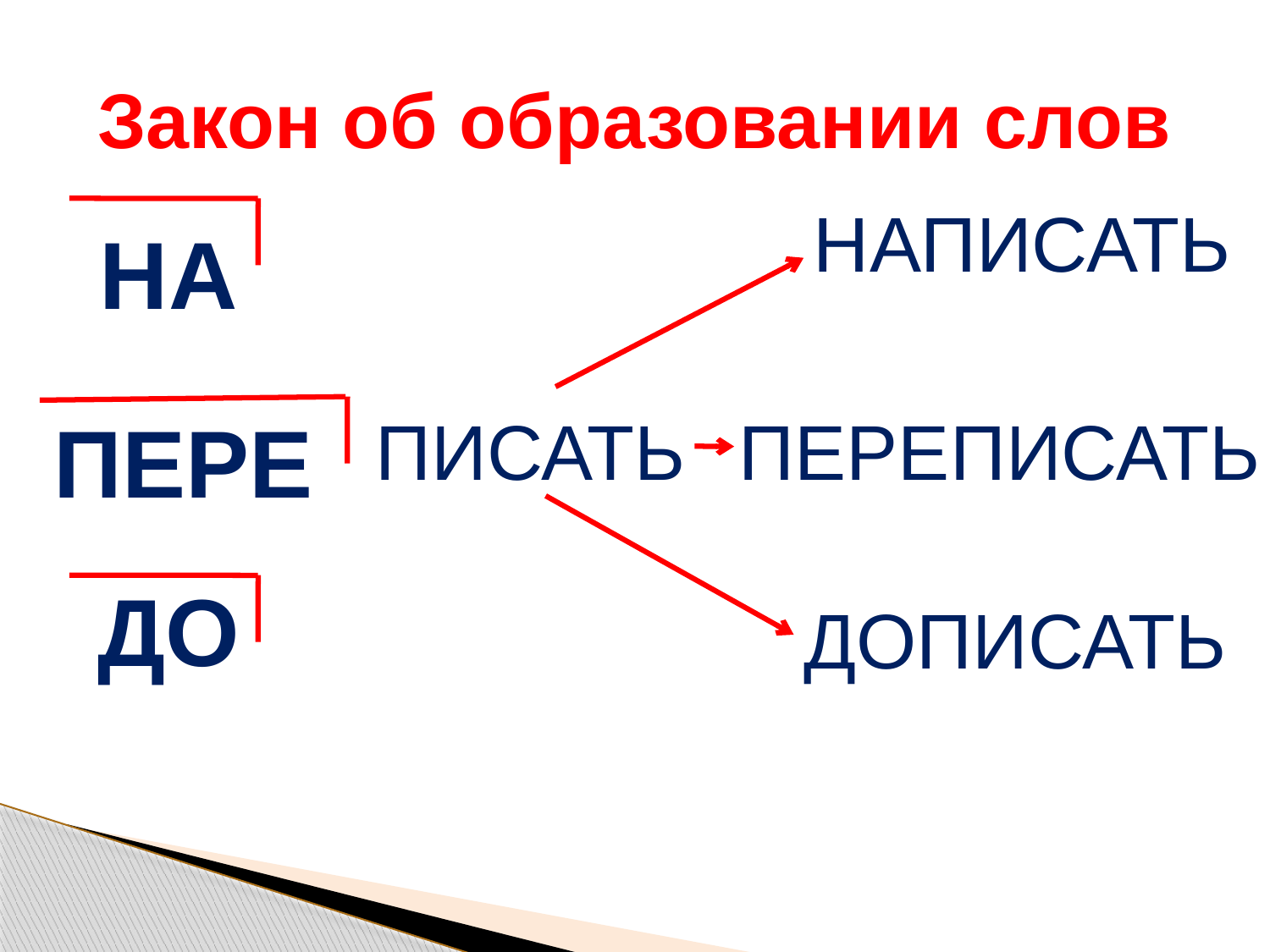

# Закон об образовании слов
НАПИСАТЬ
НА
ПЕРЕ
ПИСАТЬ
ПЕРЕПИСАТЬ
ДО
ДОПИСАТЬ